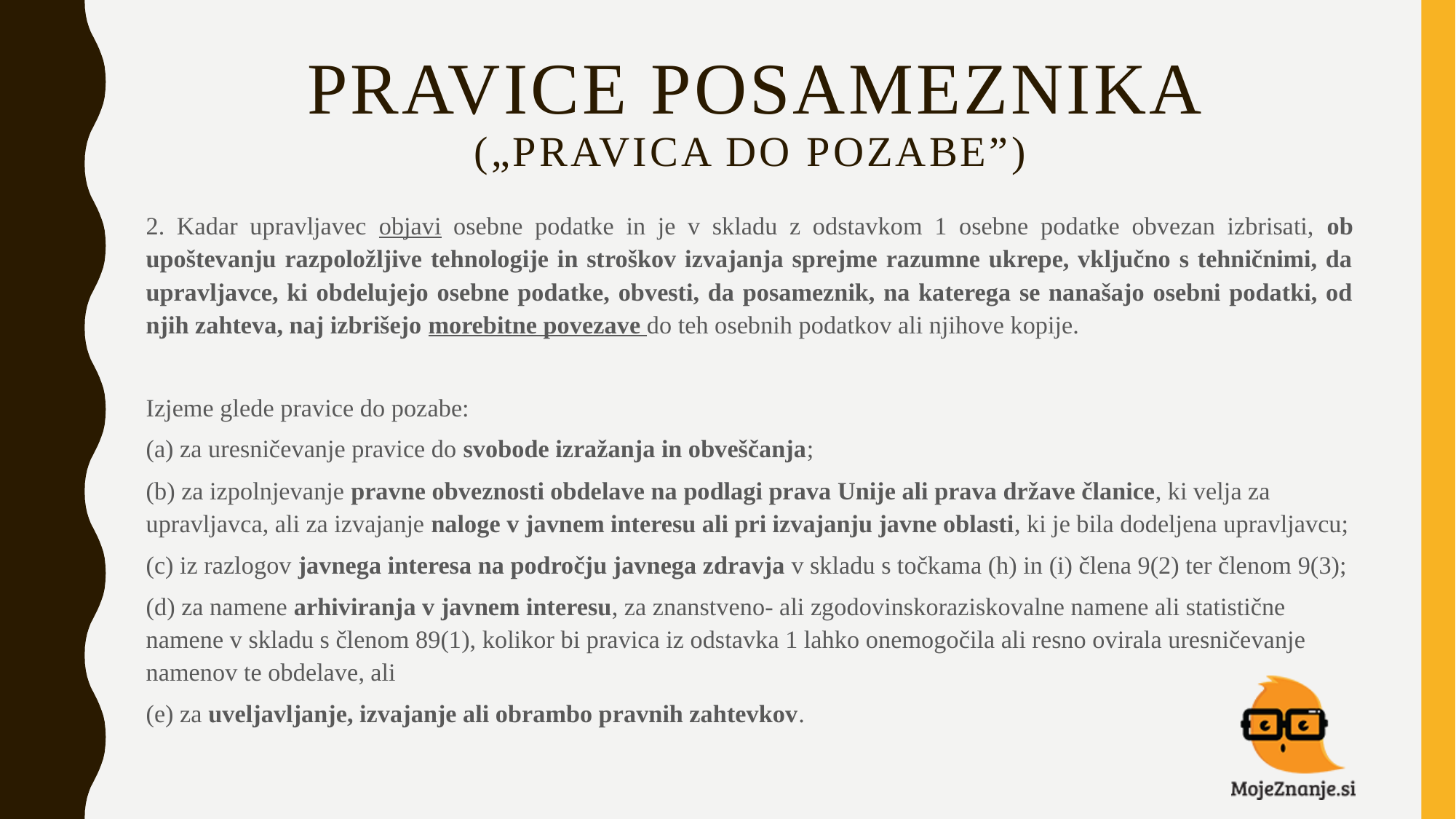

# Pravice posameznika („PRAVICA DO POZABE”)
2. Kadar upravljavec objavi osebne podatke in je v skladu z odstavkom 1 osebne podatke obvezan izbrisati, ob upoštevanju razpoložljive tehnologije in stroškov izvajanja sprejme razumne ukrepe, vključno s tehničnimi, da upravljavce, ki obdelujejo osebne podatke, obvesti, da posameznik, na katerega se nanašajo osebni podatki, od njih zahteva, naj izbrišejo morebitne povezave do teh osebnih podatkov ali njihove kopije.

Izjeme glede pravice do pozabe:
(a) za uresničevanje pravice do svobode izražanja in obveščanja;
(b) za izpolnjevanje pravne obveznosti obdelave na podlagi prava Unije ali prava države članice, ki velja za upravljavca, ali za izvajanje naloge v javnem interesu ali pri izvajanju javne oblasti, ki je bila dodeljena upravljavcu;
(c) iz razlogov javnega interesa na področju javnega zdravja v skladu s točkama (h) in (i) člena 9(2) ter členom 9(3);
(d) za namene arhiviranja v javnem interesu, za znanstveno- ali zgodovinskoraziskovalne namene ali statistične namene v skladu s členom 89(1), kolikor bi pravica iz odstavka 1 lahko onemogočila ali resno ovirala uresničevanje namenov te obdelave, ali
(e) za uveljavljanje, izvajanje ali obrambo pravnih zahtevkov.